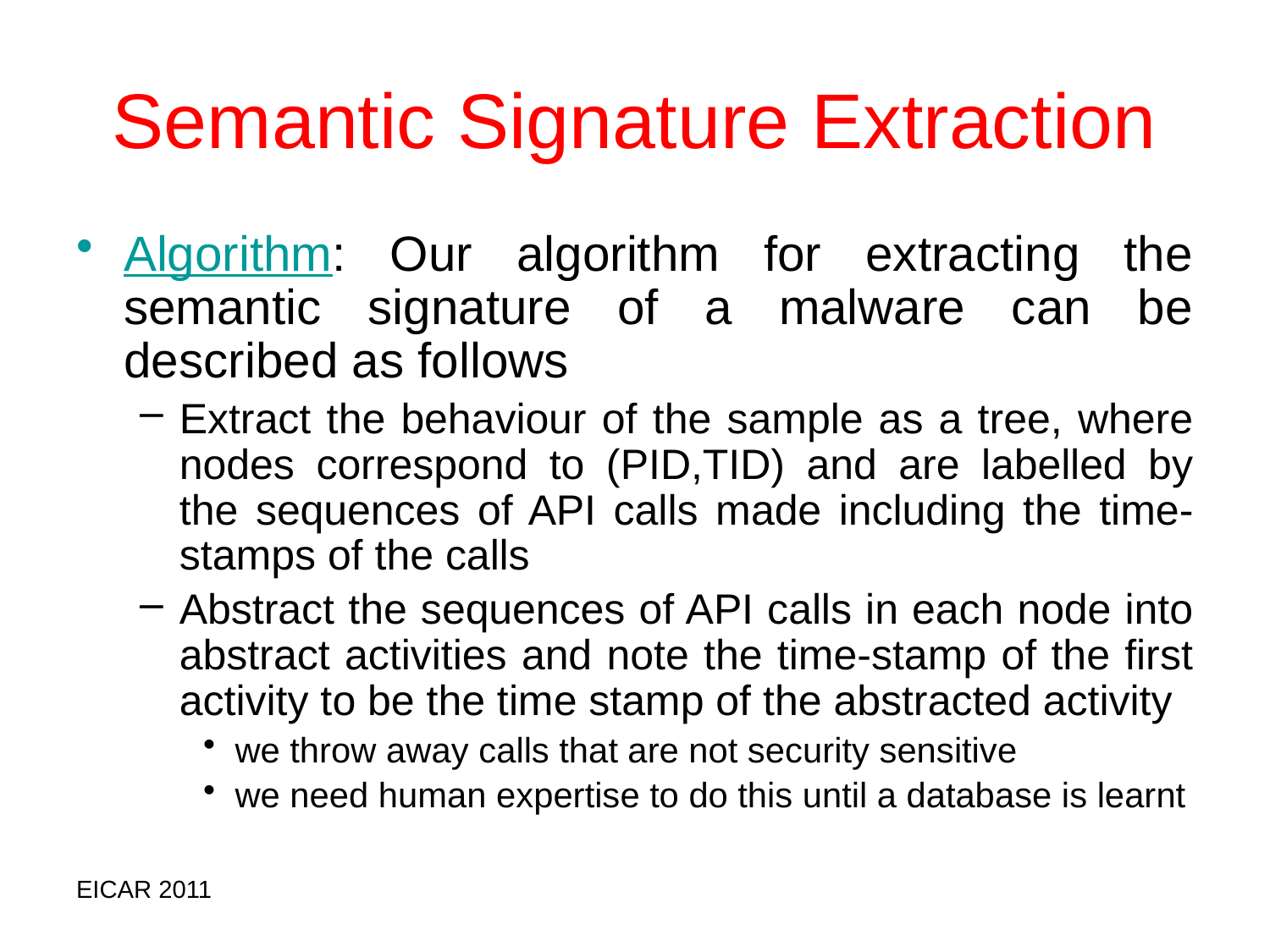

# Semantic Signature Extraction
Algorithm: Our algorithm for extracting the semantic signature of a malware can be described as follows
Extract the behaviour of the sample as a tree, where nodes correspond to (PID,TID) and are labelled by the sequences of API calls made including the time-stamps of the calls
Abstract the sequences of API calls in each node into abstract activities and note the time-stamp of the first activity to be the time stamp of the abstracted activity
we throw away calls that are not security sensitive
we need human expertise to do this until a database is learnt
EICAR 2011